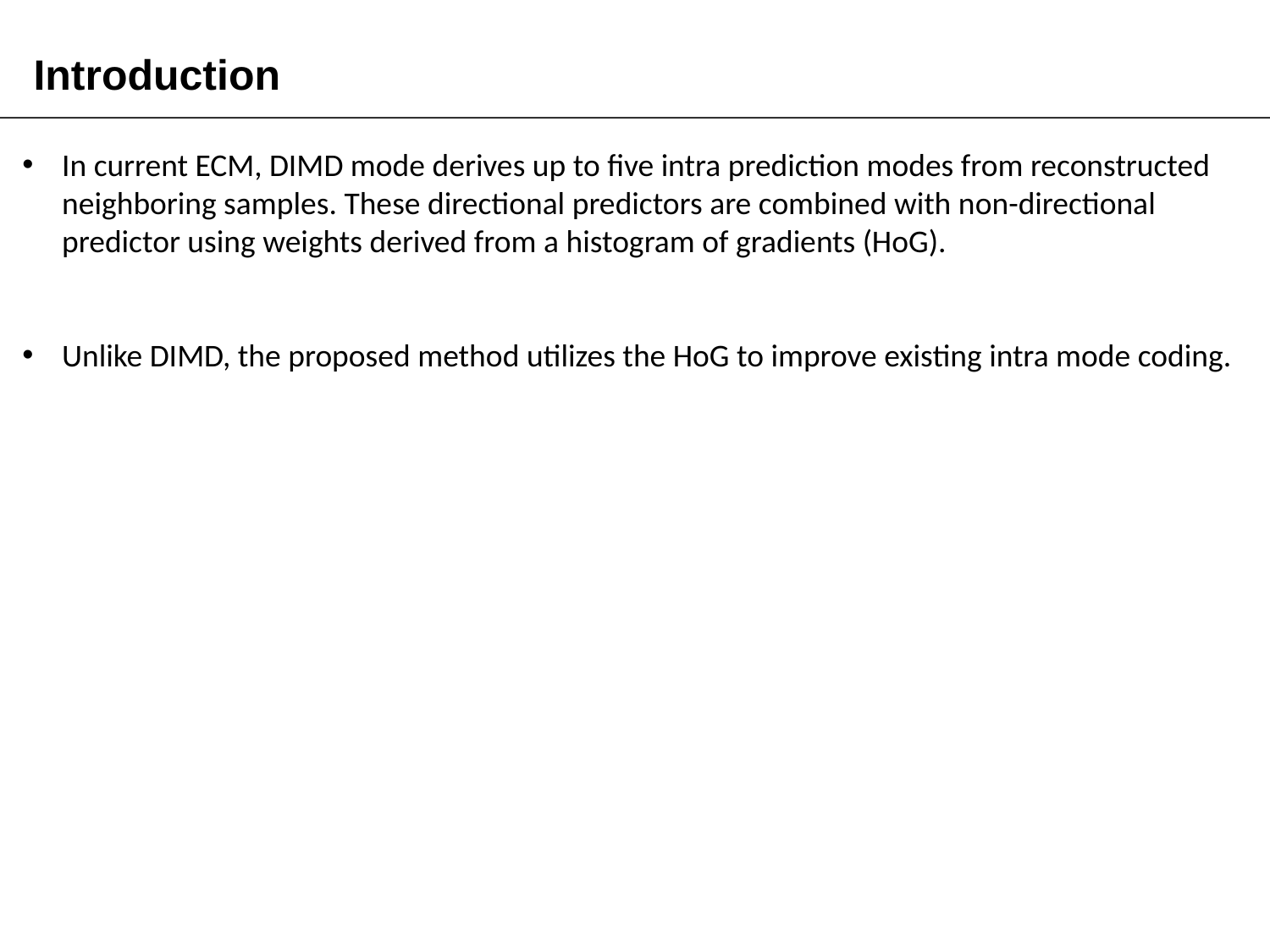

Introduction

In current ECM, DIMD mode derives up to five intra prediction modes from reconstructed neighboring samples. These directional predictors are combined with non-directional predictor using weights derived from a histogram of gradients (HoG).

Unlike DIMD, the proposed method utilizes the HoG to improve existing intra mode coding.